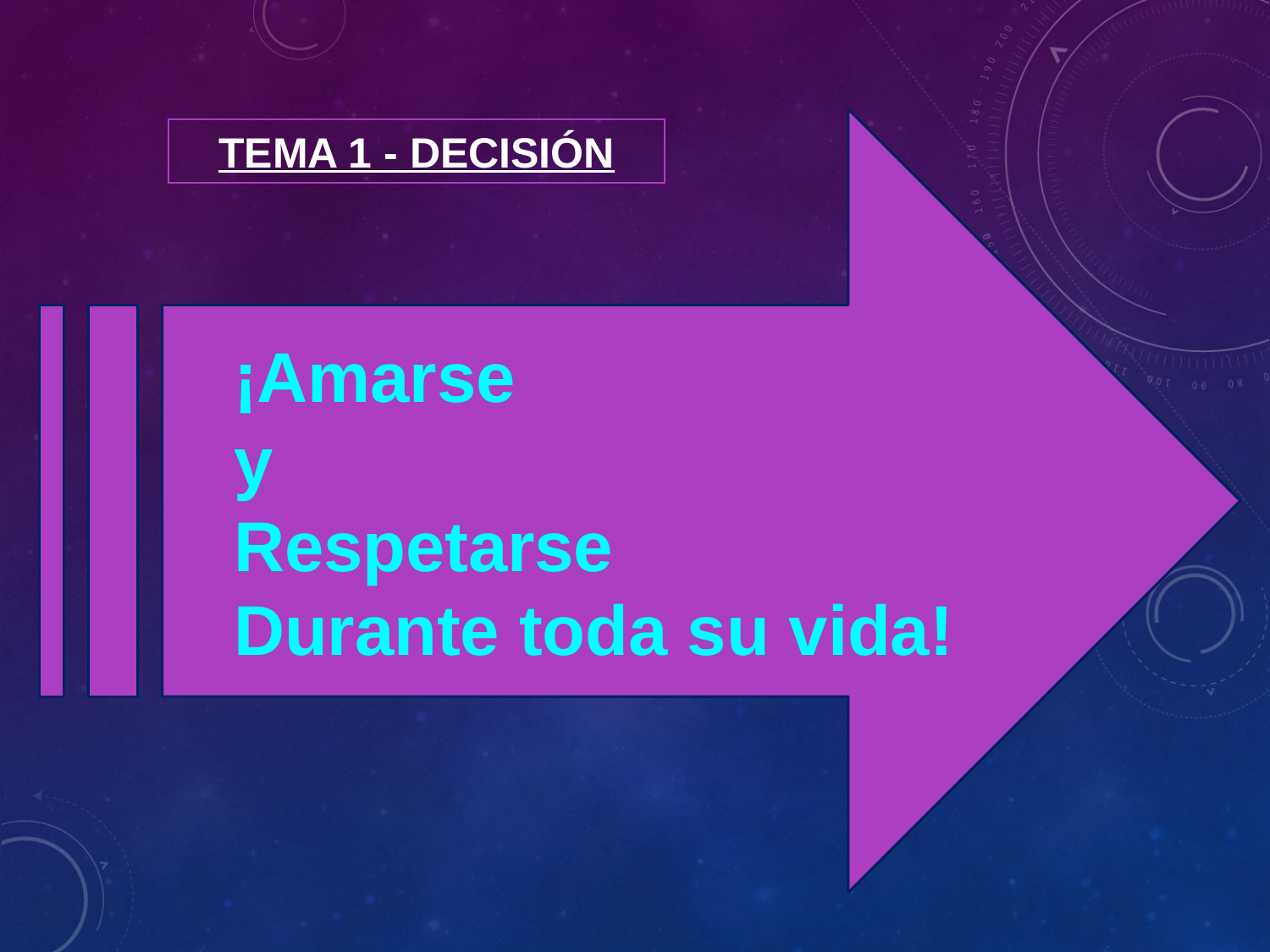

¡Amarse
   y
   Respetarse
   Durante toda su vida!
TEMA 1 - DECISIÓN